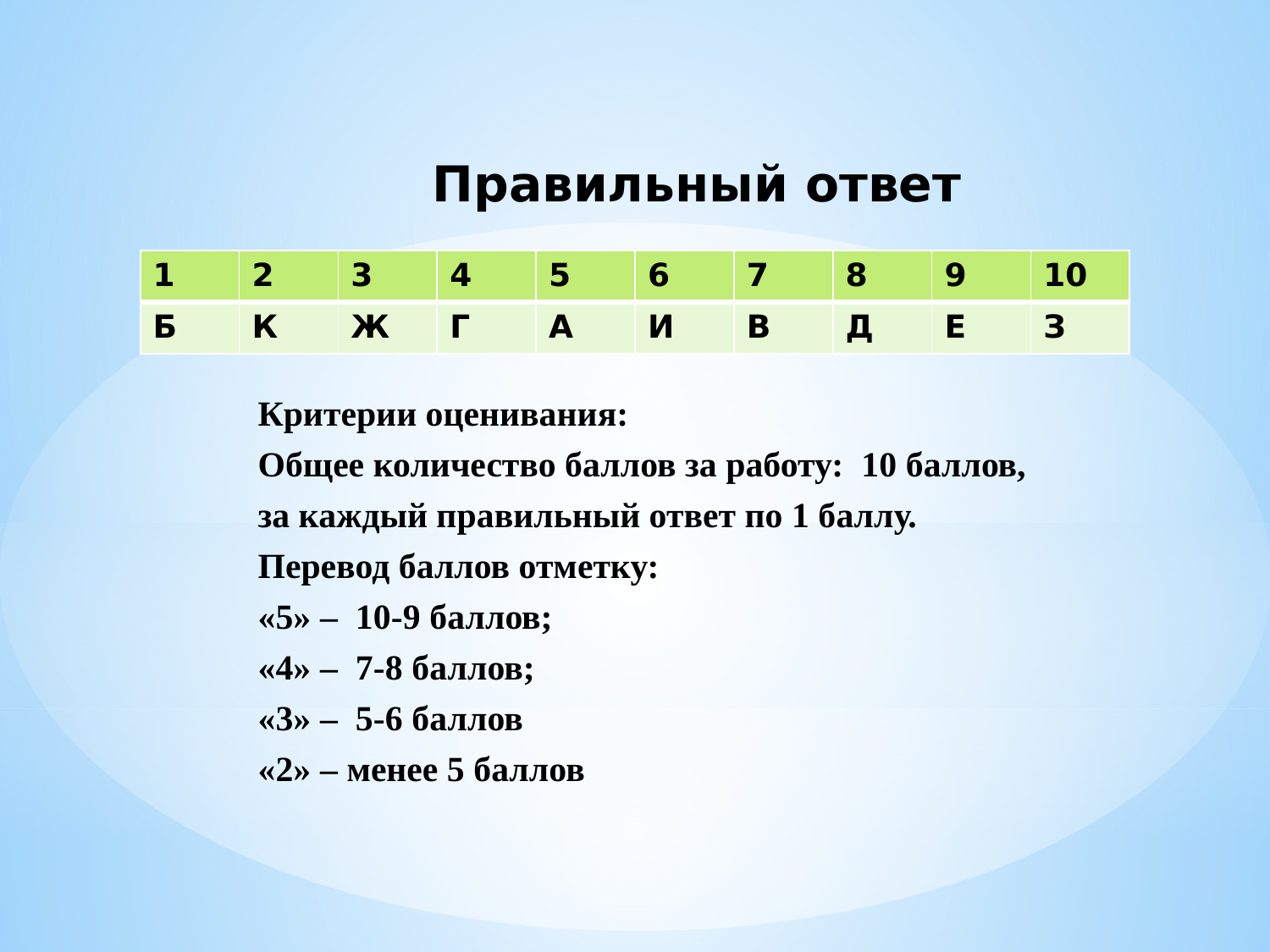

Правильный ответ
| 1 | 2 | 3 | 4 | 5 | 6 | 7 | 8 | 9 | 10 |
| --- | --- | --- | --- | --- | --- | --- | --- | --- | --- |
| Б | К | Ж | Г | А | И | В | Д | Е | З |
Критерии оценивания:
Общее количество баллов за работу:  10 баллов,
за каждый правильный ответ по 1 баллу.
Перевод баллов отметку:
«5» –  10-9 баллов;
«4» –  7-8 баллов;
«3» –  5-6 баллов
«2» – менее 5 баллов